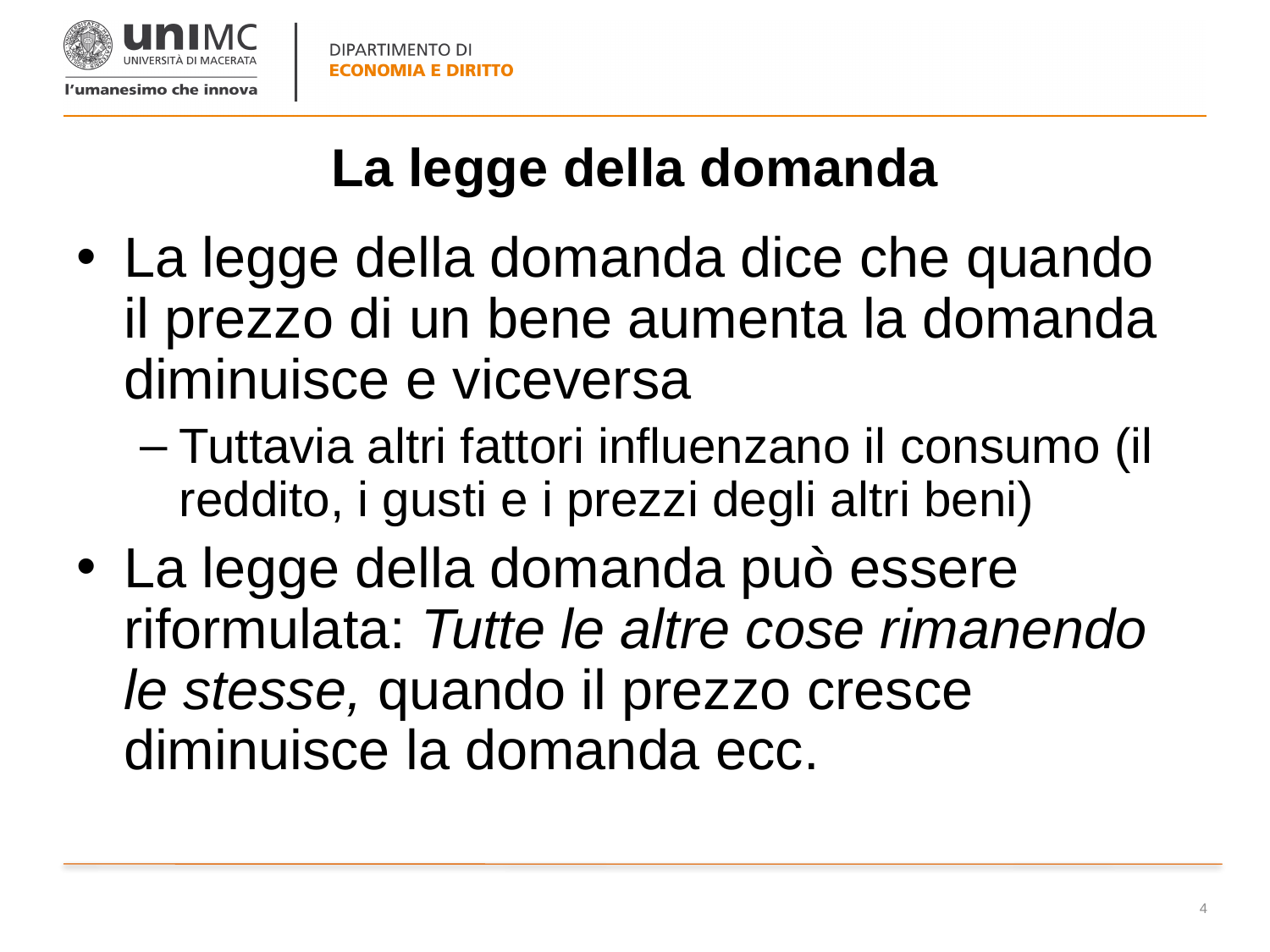

# La legge della domanda
La legge della domanda dice che quando il prezzo di un bene aumenta la domanda diminuisce e viceversa
Tuttavia altri fattori influenzano il consumo (il reddito, i gusti e i prezzi degli altri beni)
La legge della domanda può essere riformulata: Tutte le altre cose rimanendo le stesse, quando il prezzo cresce diminuisce la domanda ecc.
4